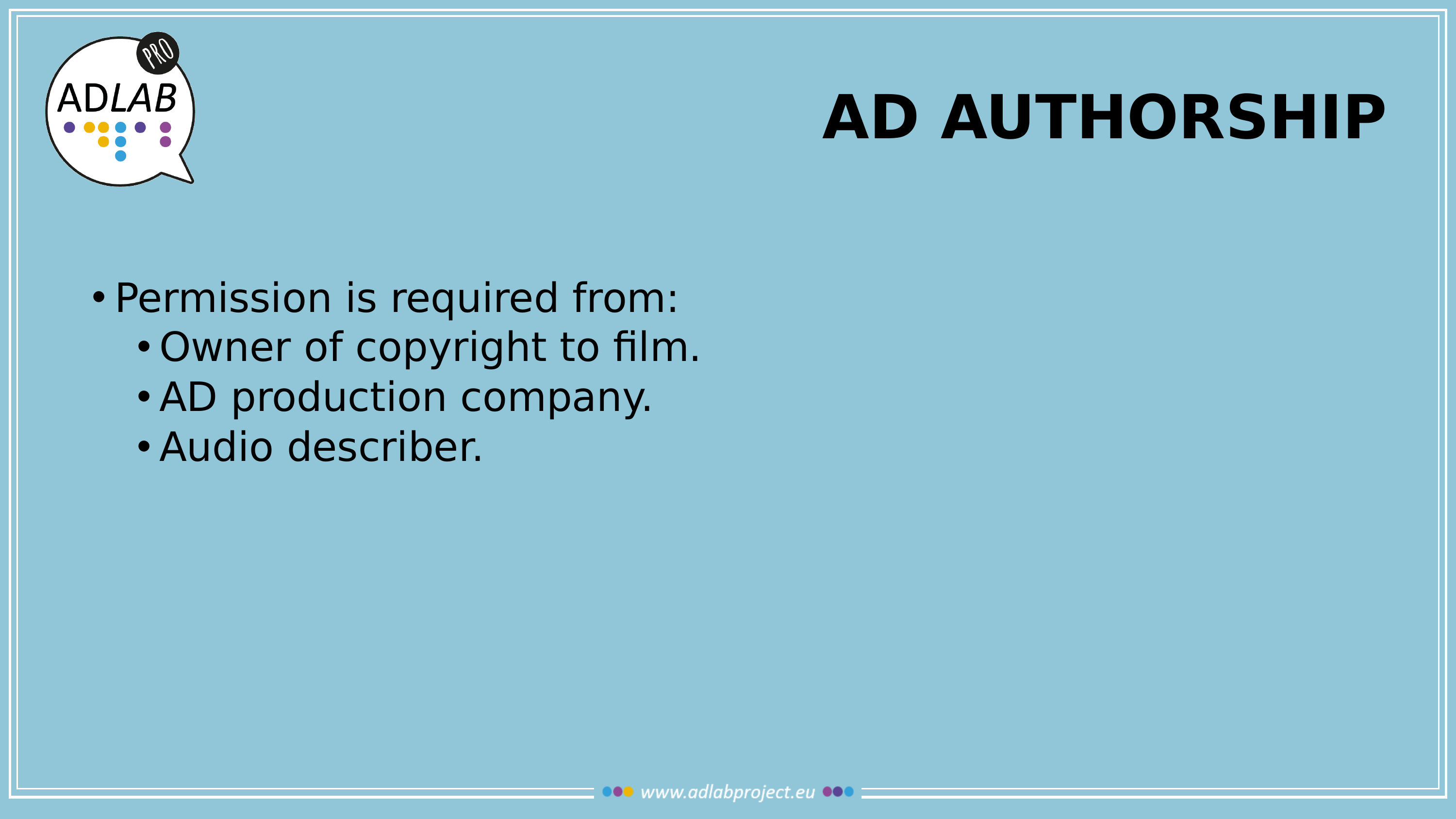

# AD AUTHORSHIP
Permission is required from:
Owner of copyright to film.
AD production company.
Audio describer.